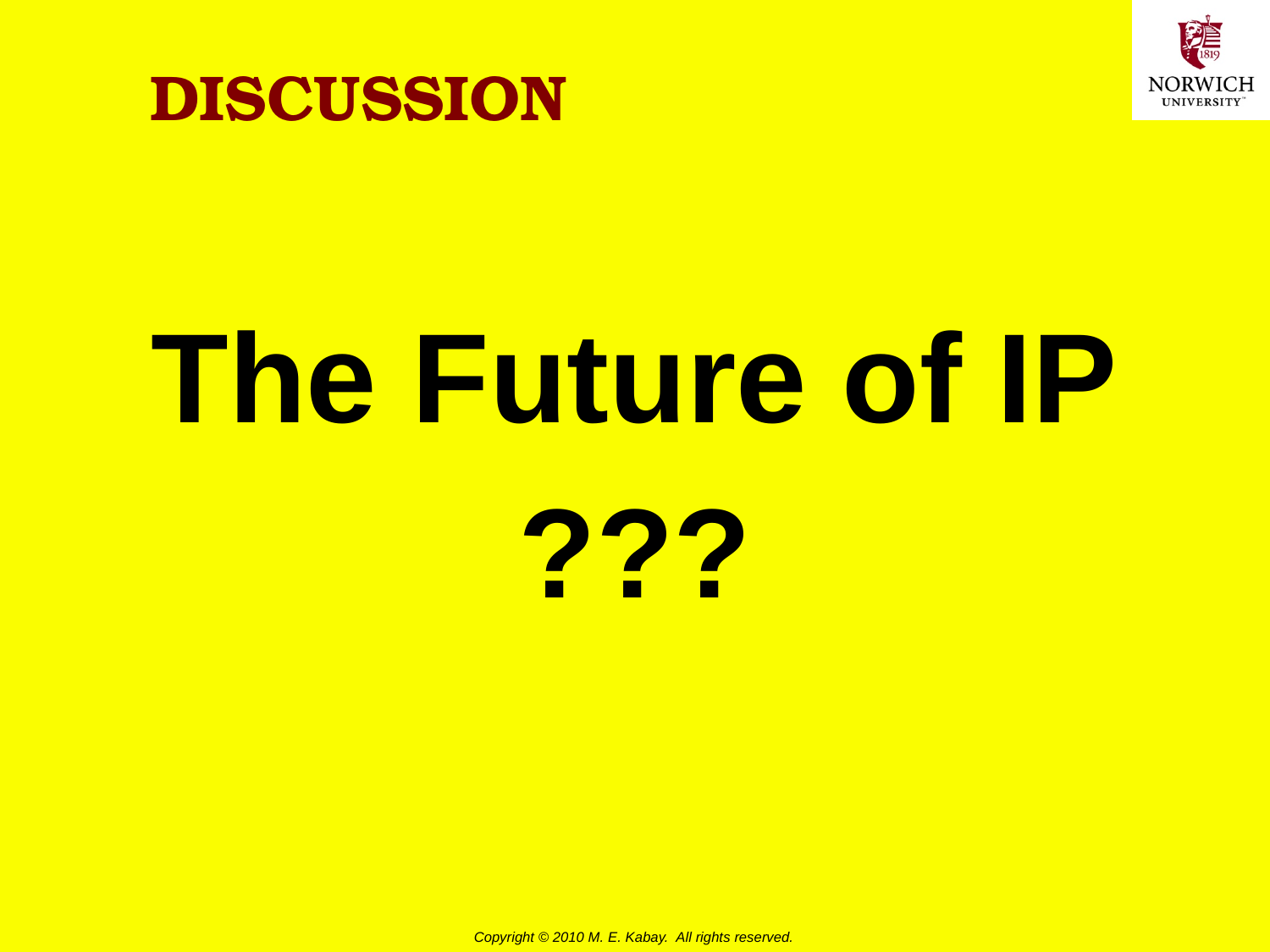

# DISCUSSION
The Future of IP
???